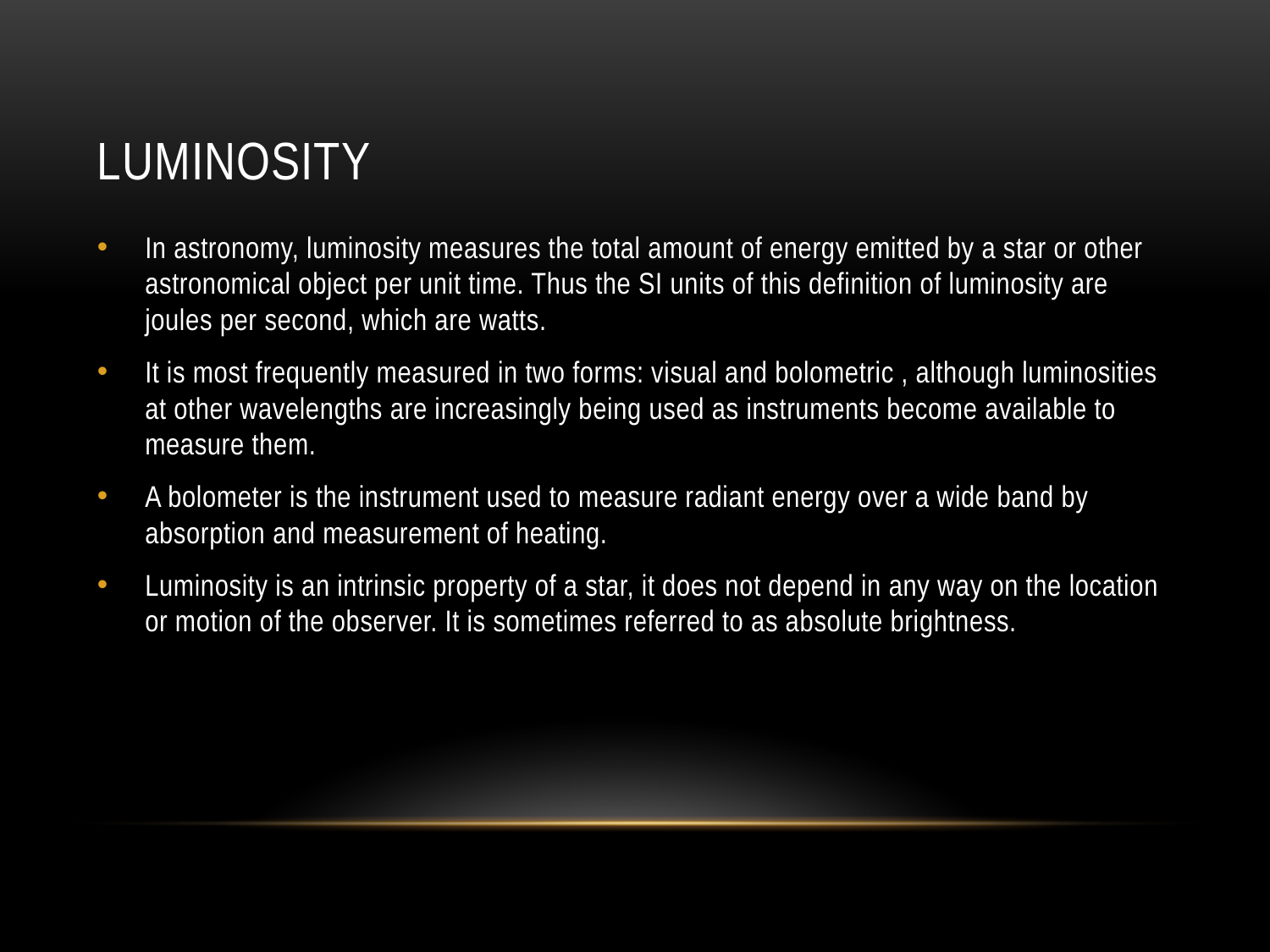

# LUMINOSITY
In astronomy, luminosity measures the total amount of energy emitted by a star or other astronomical object per unit time. Thus the SI units of this definition of luminosity are joules per second, which are watts.
It is most frequently measured in two forms: visual and bolometric , although luminosities at other wavelengths are increasingly being used as instruments become available to measure them.
A bolometer is the instrument used to measure radiant energy over a wide band by absorption and measurement of heating.
Luminosity is an intrinsic property of a star, it does not depend in any way on the location or motion of the observer. It is sometimes referred to as absolute brightness.